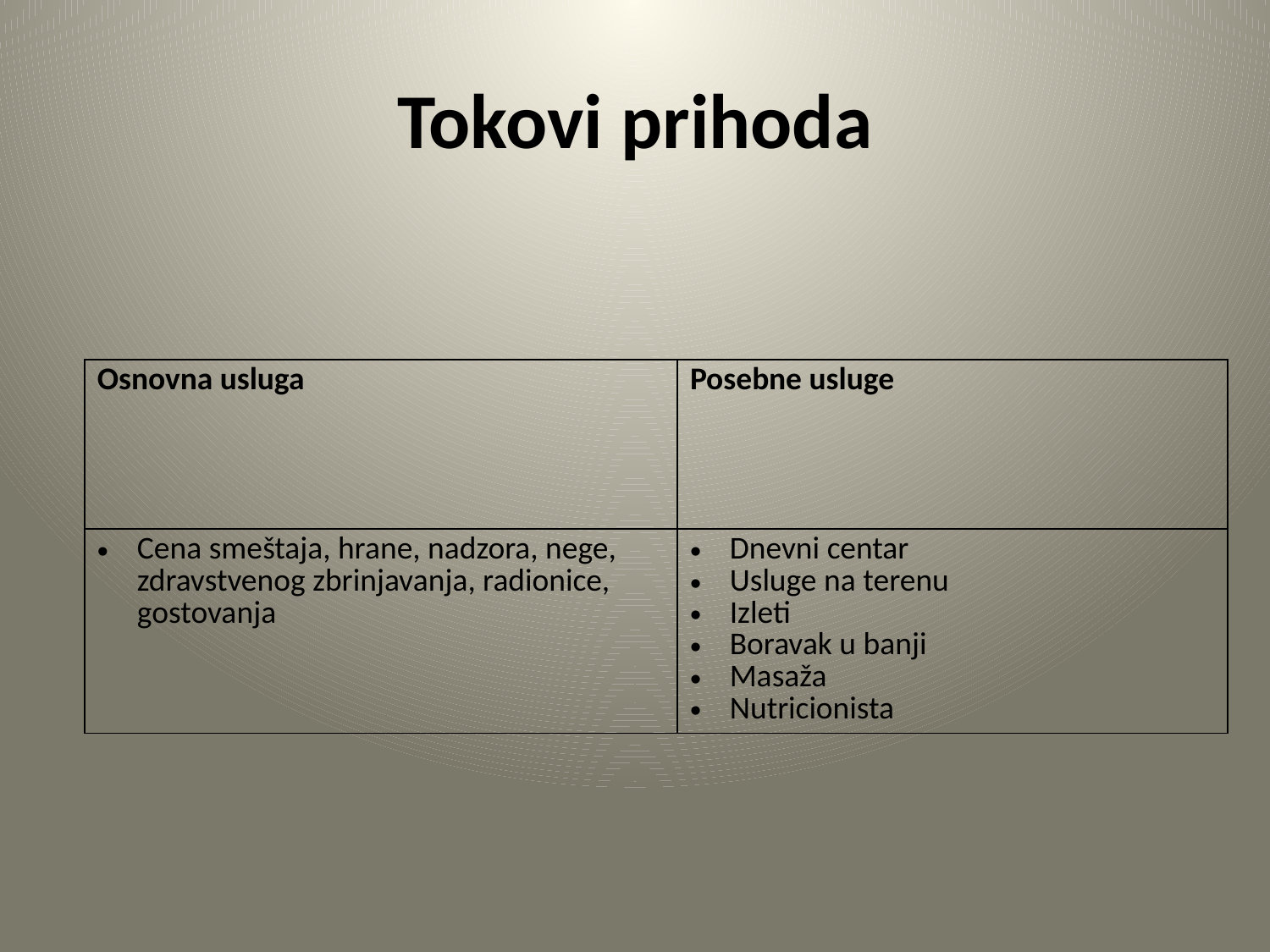

# Tokovi prihoda
| Osnovna usluga | Posebne usluge |
| --- | --- |
| Cena smeštaja, hrane, nadzora, nege, zdravstvenog zbrinjavanja, radionice, gostovanja | Dnevni centar Usluge na terenu Izleti Boravak u banji Masaža Nutricionista |